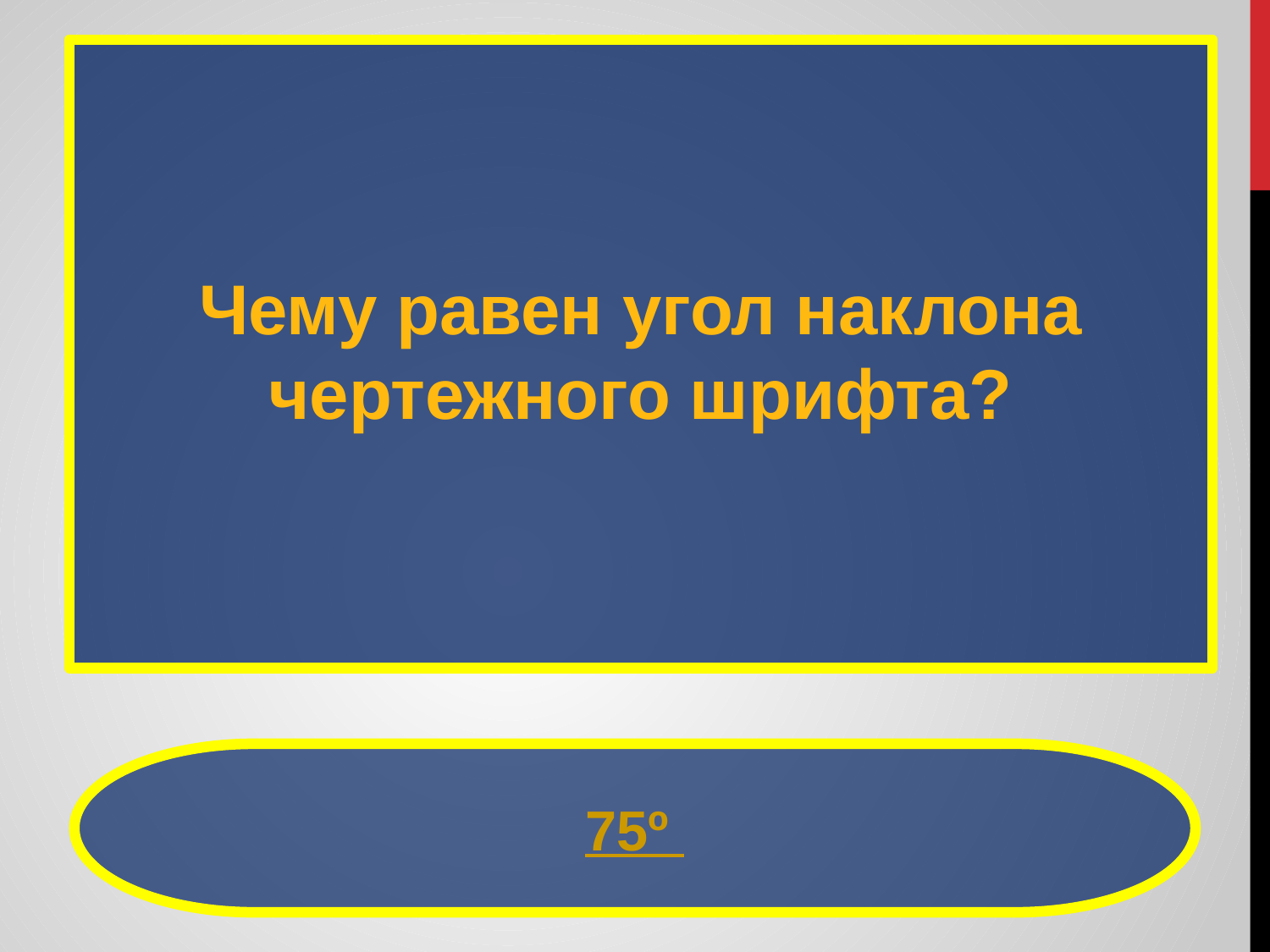

Чему равен угол наклона чертежного шрифта?
75º